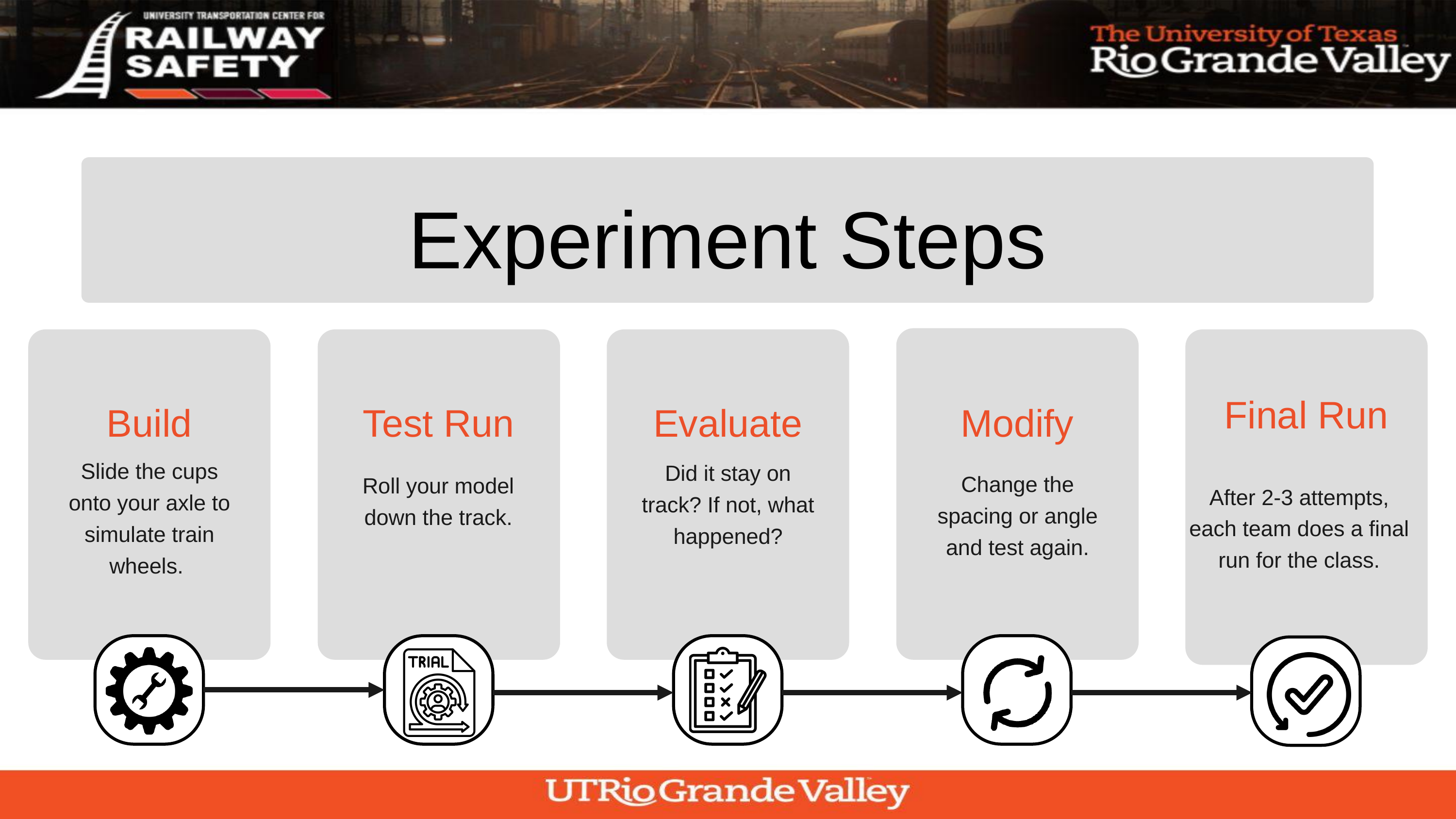

Experiment Steps

Build
Test Run
Evaluate
Modify
Final Run
Slide the cups onto your axle to simulate train wheels.
Did it stay on track? If not, what happened?
Change the spacing or angle and test again.
Roll your model down the track.
After 2-3 attempts, each team does a final run for the class.